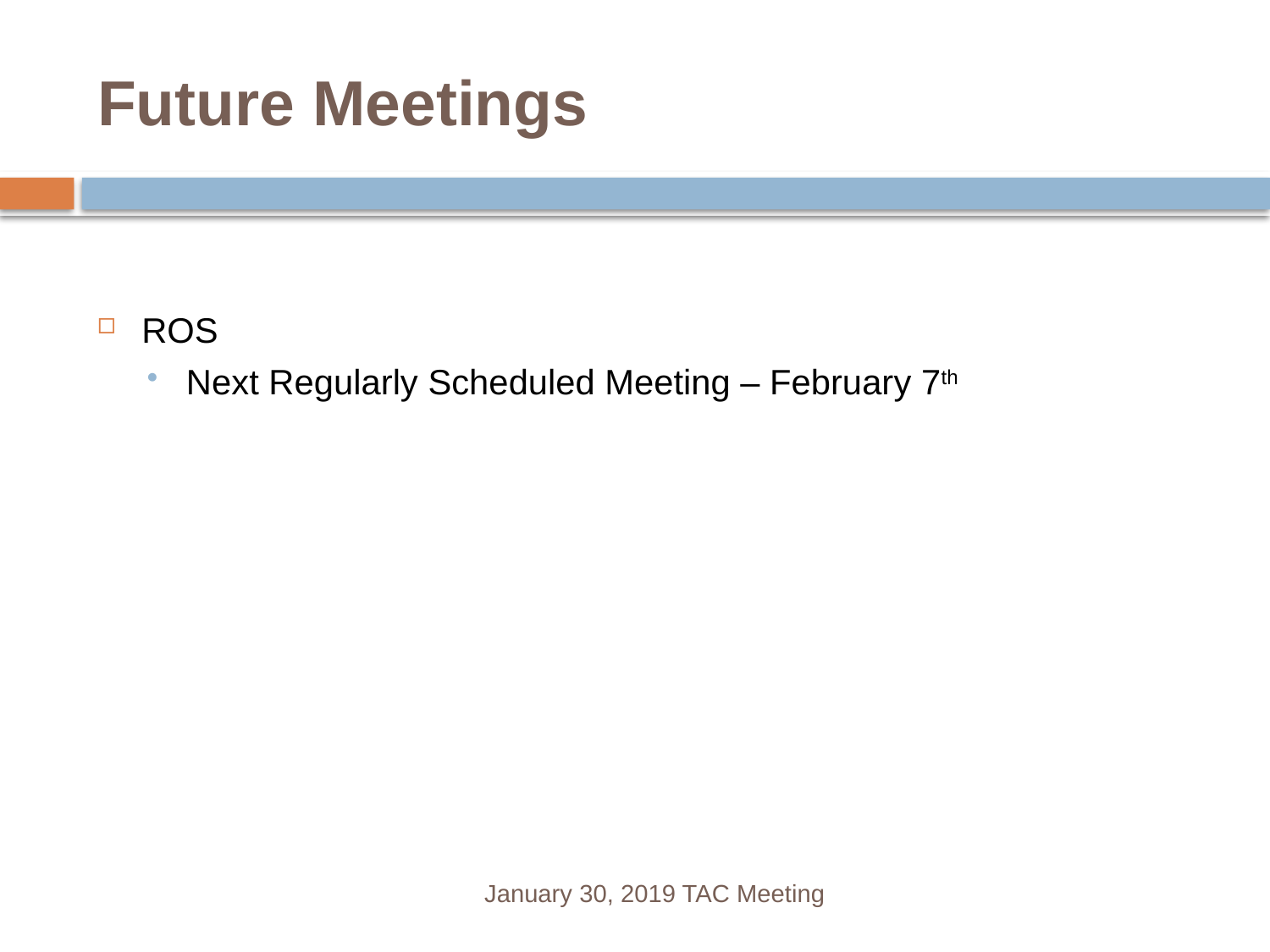

# Future Meetings
ROS
Next Regularly Scheduled Meeting – February 7th

January 30, 2019 TAC Meeting